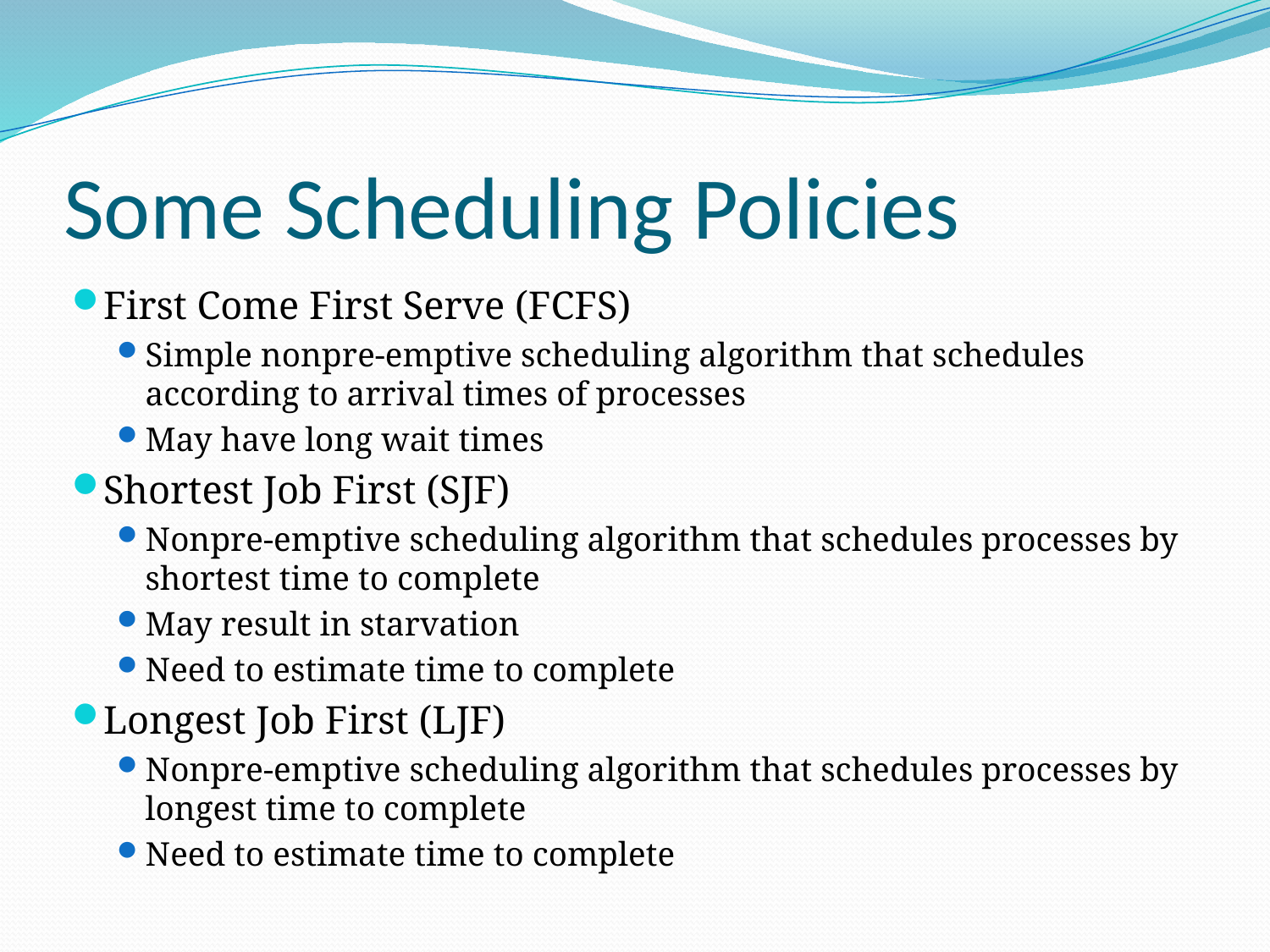

# Some Scheduling Policies
First Come First Serve (FCFS)
Simple nonpre-emptive scheduling algorithm that schedules according to arrival times of processes
May have long wait times
Shortest Job First (SJF)
Nonpre-emptive scheduling algorithm that schedules processes by shortest time to complete
May result in starvation
Need to estimate time to complete
Longest Job First (LJF)
Nonpre-emptive scheduling algorithm that schedules processes by longest time to complete
Need to estimate time to complete